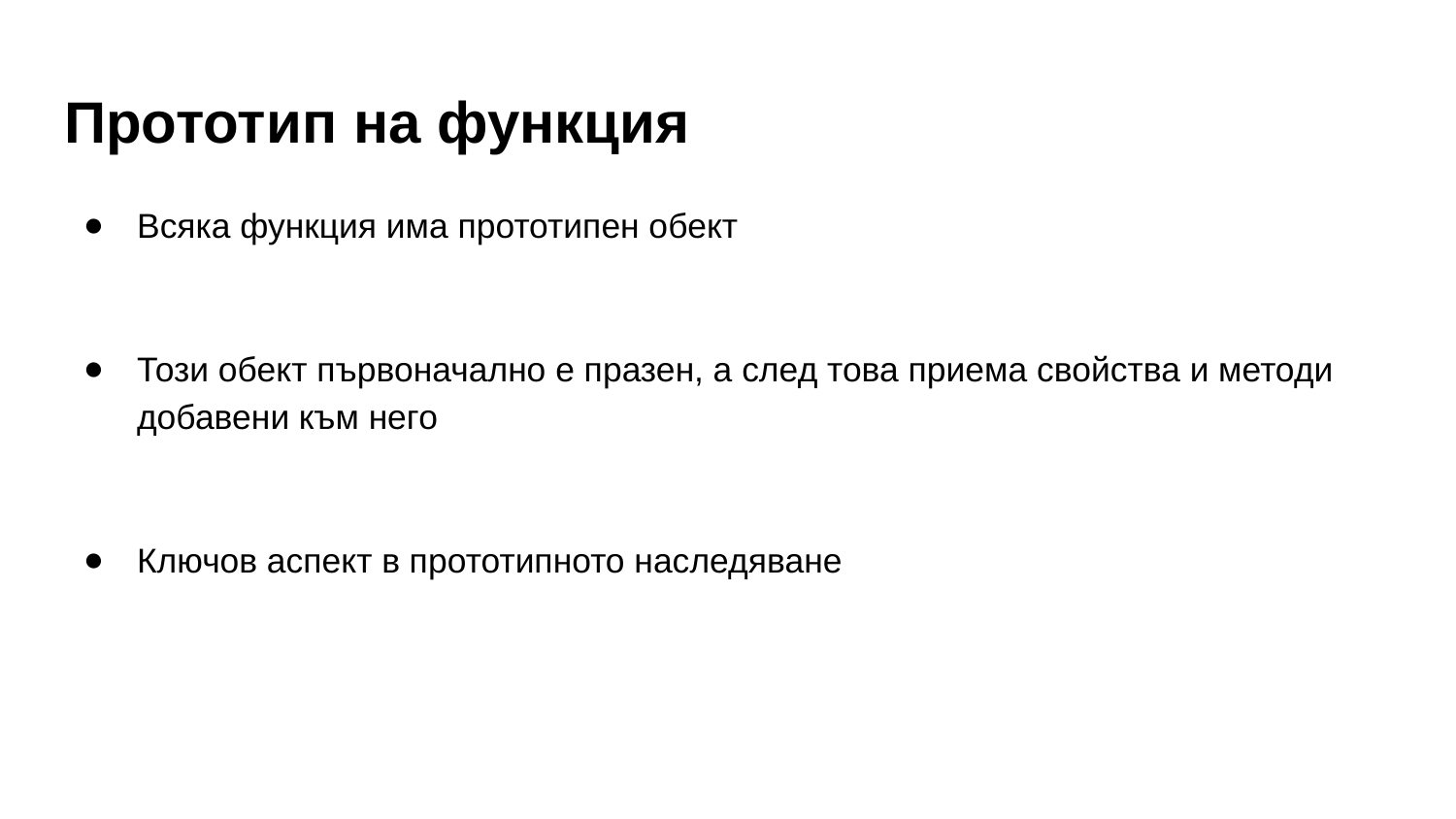

# Прототип на функция
Всяка функция има прототипен обект

Този обект първоначално е празен, а след това приема свойства и методи добавени към него

Ключов аспект в прототипното наследяване